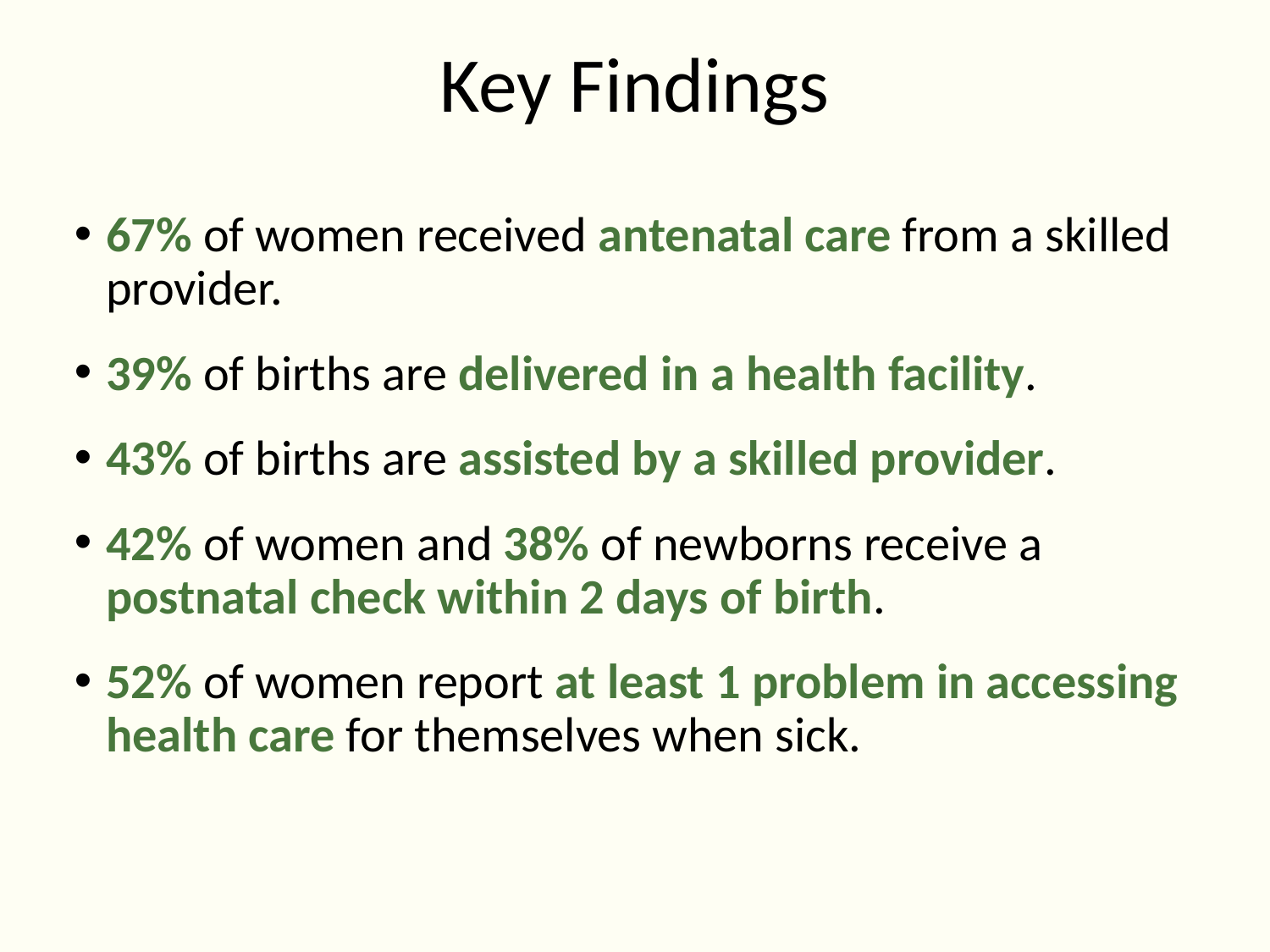

# Key Findings
67% of women received antenatal care from a skilled provider.
39% of births are delivered in a health facility.
43% of births are assisted by a skilled provider.
42% of women and 38% of newborns receive a postnatal check within 2 days of birth.
52% of women report at least 1 problem in accessing health care for themselves when sick.